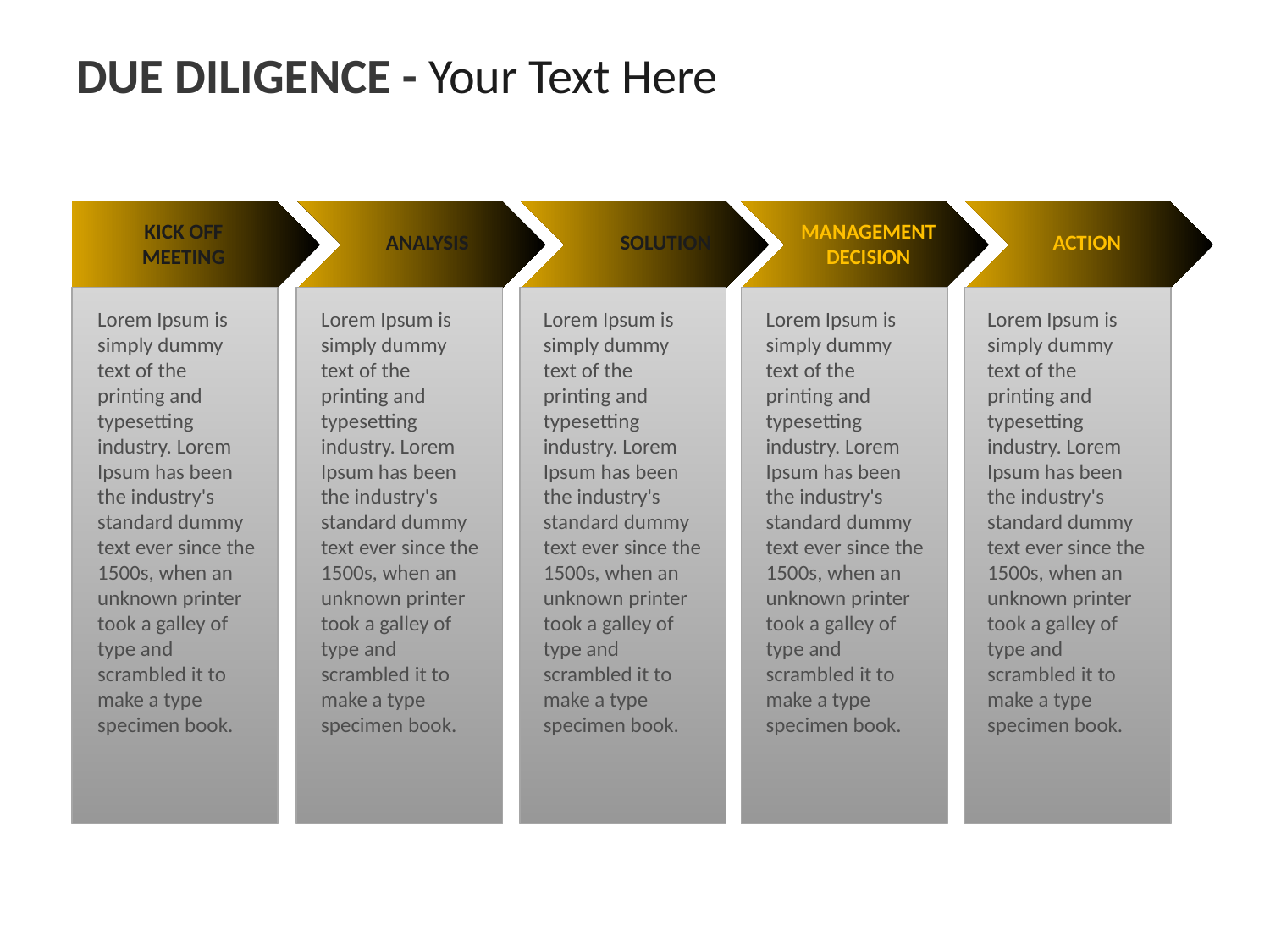

DUE DILIGENCE - Your Text Here

KICK OFF MEETING
MANAGEMENT DECISION
ANALYSIS
SOLUTION
ACTION

Lorem Ipsum is simply dummy text of the printing and typesetting industry. Lorem Ipsum has been the industry's standard dummy text ever since the 1500s, when an unknown printer took a galley of type and scrambled it to make a type specimen book.
Lorem Ipsum is simply dummy text of the printing and typesetting industry. Lorem Ipsum has been the industry's standard dummy text ever since the 1500s, when an unknown printer took a galley of type and scrambled it to make a type specimen book.
Lorem Ipsum is simply dummy text of the printing and typesetting industry. Lorem Ipsum has been the industry's standard dummy text ever since the 1500s, when an unknown printer took a galley of type and scrambled it to make a type specimen book.
Lorem Ipsum is simply dummy text of the printing and typesetting industry. Lorem Ipsum has been the industry's standard dummy text ever since the 1500s, when an unknown printer took a galley of type and scrambled it to make a type specimen book.
Lorem Ipsum is simply dummy text of the printing and typesetting industry. Lorem Ipsum has been the industry's standard dummy text ever since the 1500s, when an unknown printer took a galley of type and scrambled it to make a type specimen book.